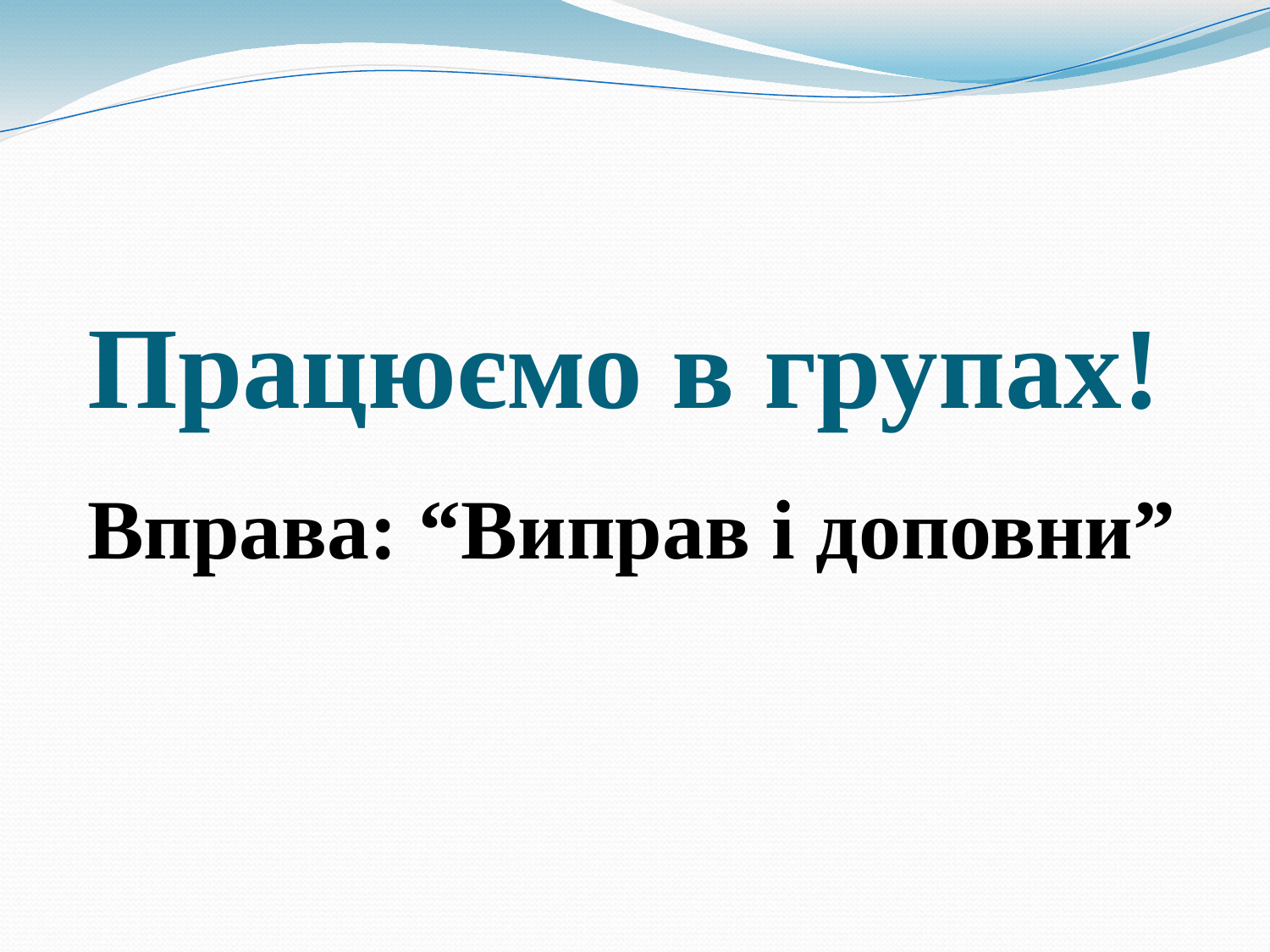

Працюємо в групах!
Вправа: “Виправ і доповни”